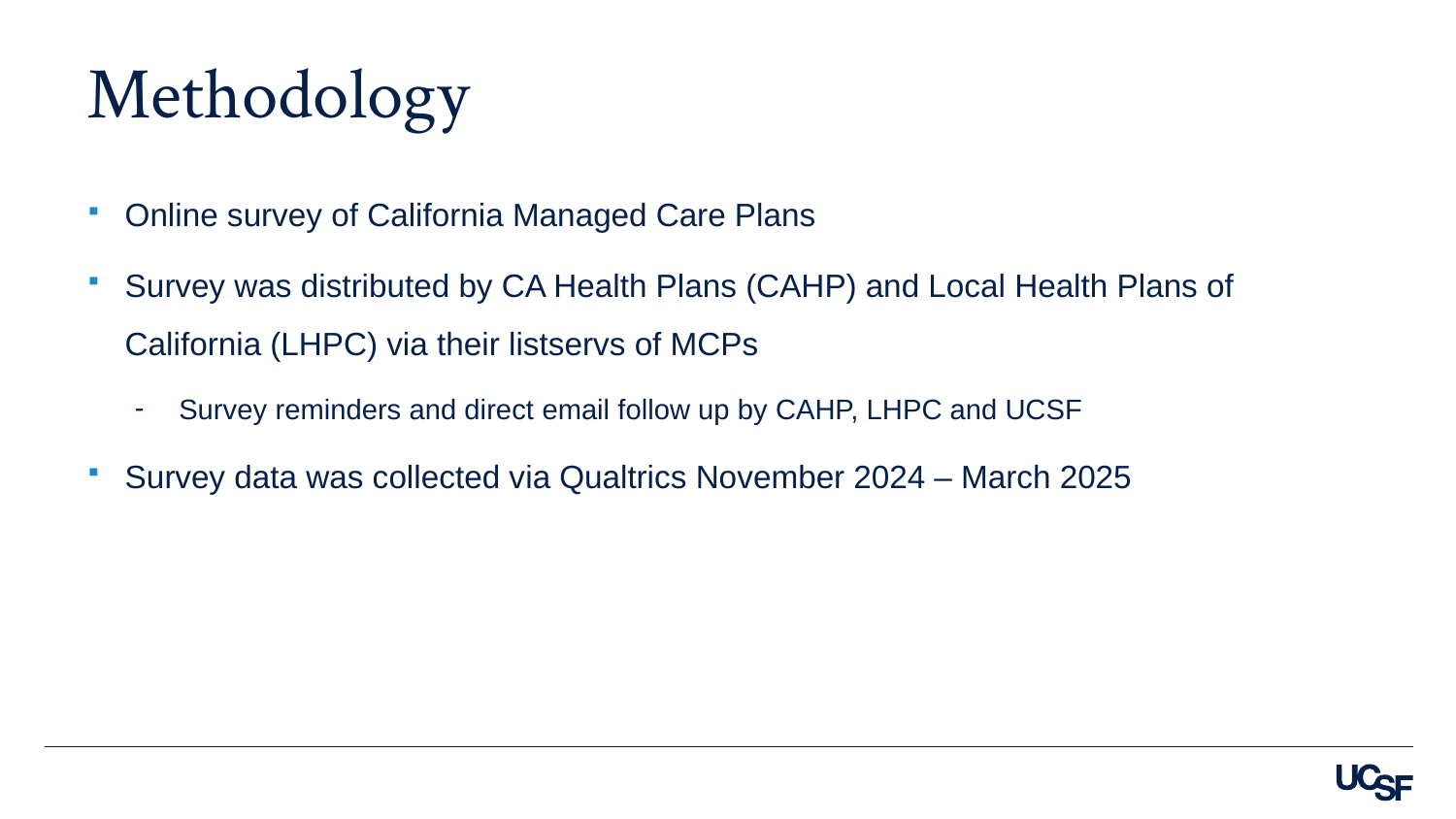

# Methodology
Online survey of California Managed Care Plans
Survey was distributed by CA Health Plans (CAHP) and Local Health Plans of California (LHPC) via their listservs of MCPs
 Survey reminders and direct email follow up by CAHP, LHPC and UCSF
Survey data was collected via Qualtrics November 2024 – March 2025